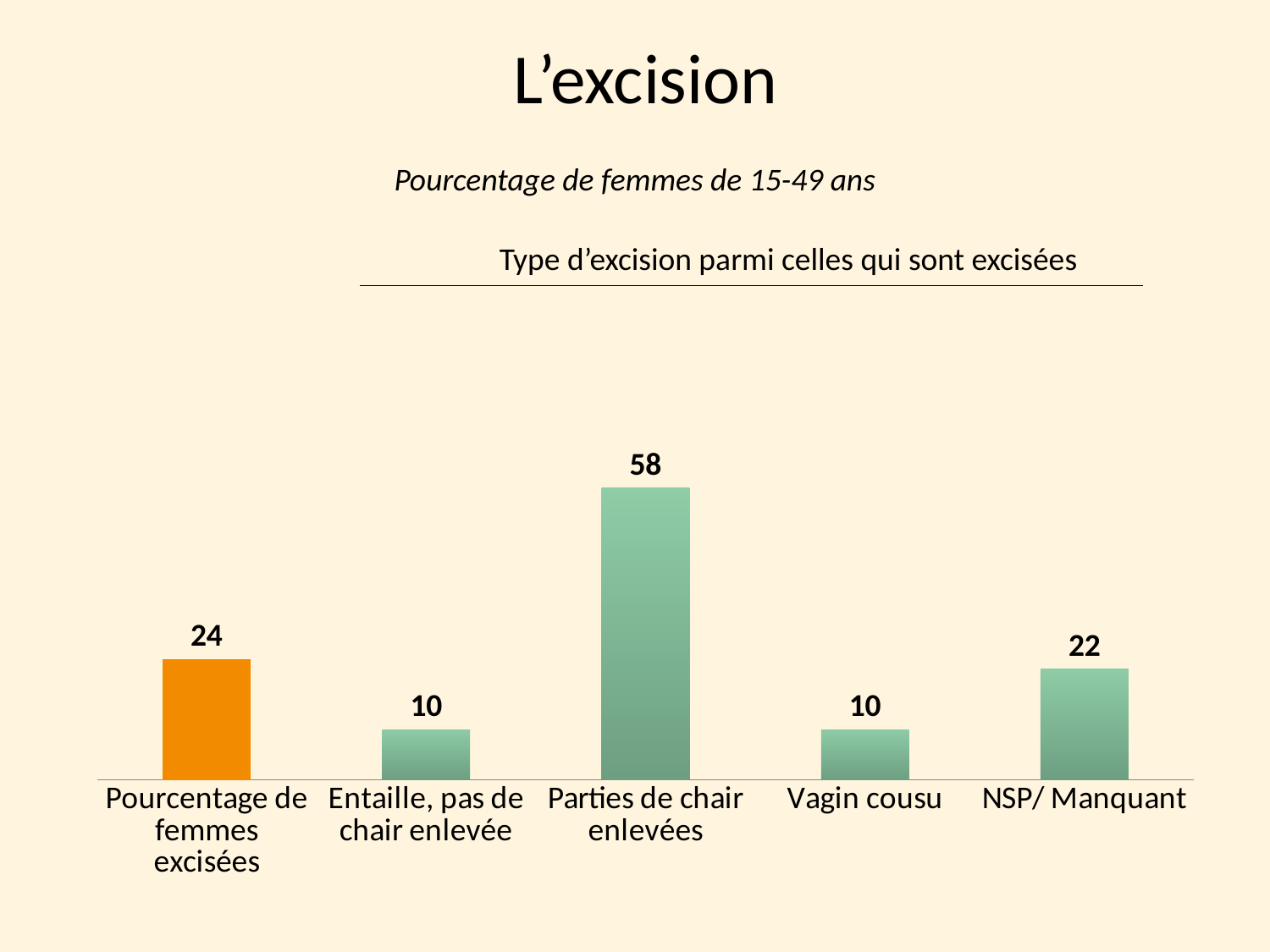

# L’excision
Pourcentage de femmes de 15-49 ans
Type d’excision parmi celles qui sont excisées

### Chart

| Category | Series 1 |
|---|---|
| Pourcentage de femmes excisées | 24.0 |
| Entaille, pas de chair enlevée | 10.0 |
| Parties de chair enlevées | 58.0 |
| Vagin cousu | 10.0 |
| NSP/ Manquant | 22.0 |